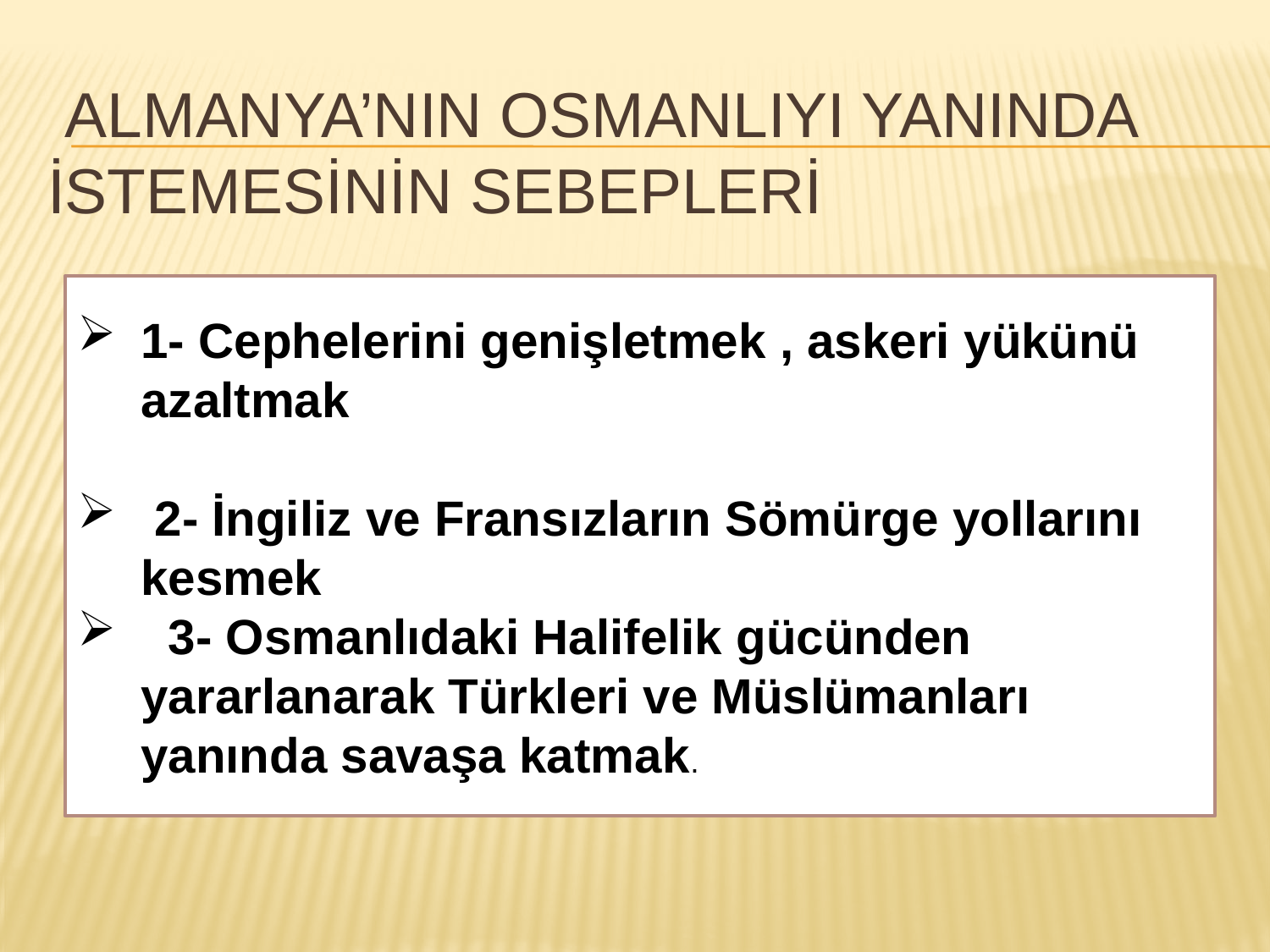

# Almanya’nın OsmanlIyI YanInda İstemesinin Sebeplerİ
1- Cephelerini genişletmek , askeri yükünü azaltmak

 2- İngiliz ve Fransızların Sömürge yollarını kesmek
  3- Osmanlıdaki Halifelik gücünden yararlanarak Türkleri ve Müslümanları yanında savaşa katmak.